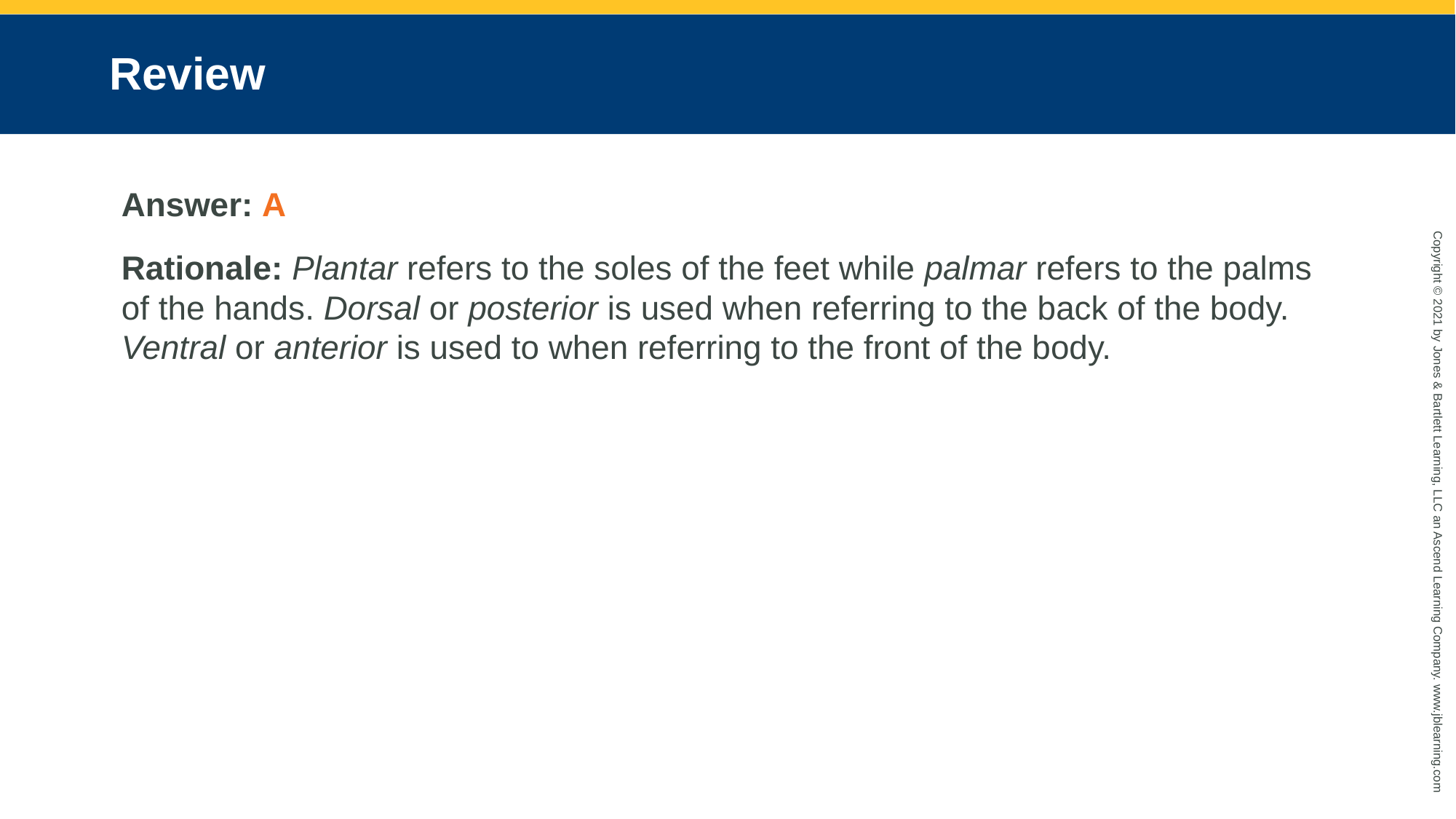

# Review
Answer: A
Rationale: Plantar refers to the soles of the feet while palmar refers to the palms of the hands. Dorsal or posterior is used when referring to the back of the body. Ventral or anterior is used to when referring to the front of the body.